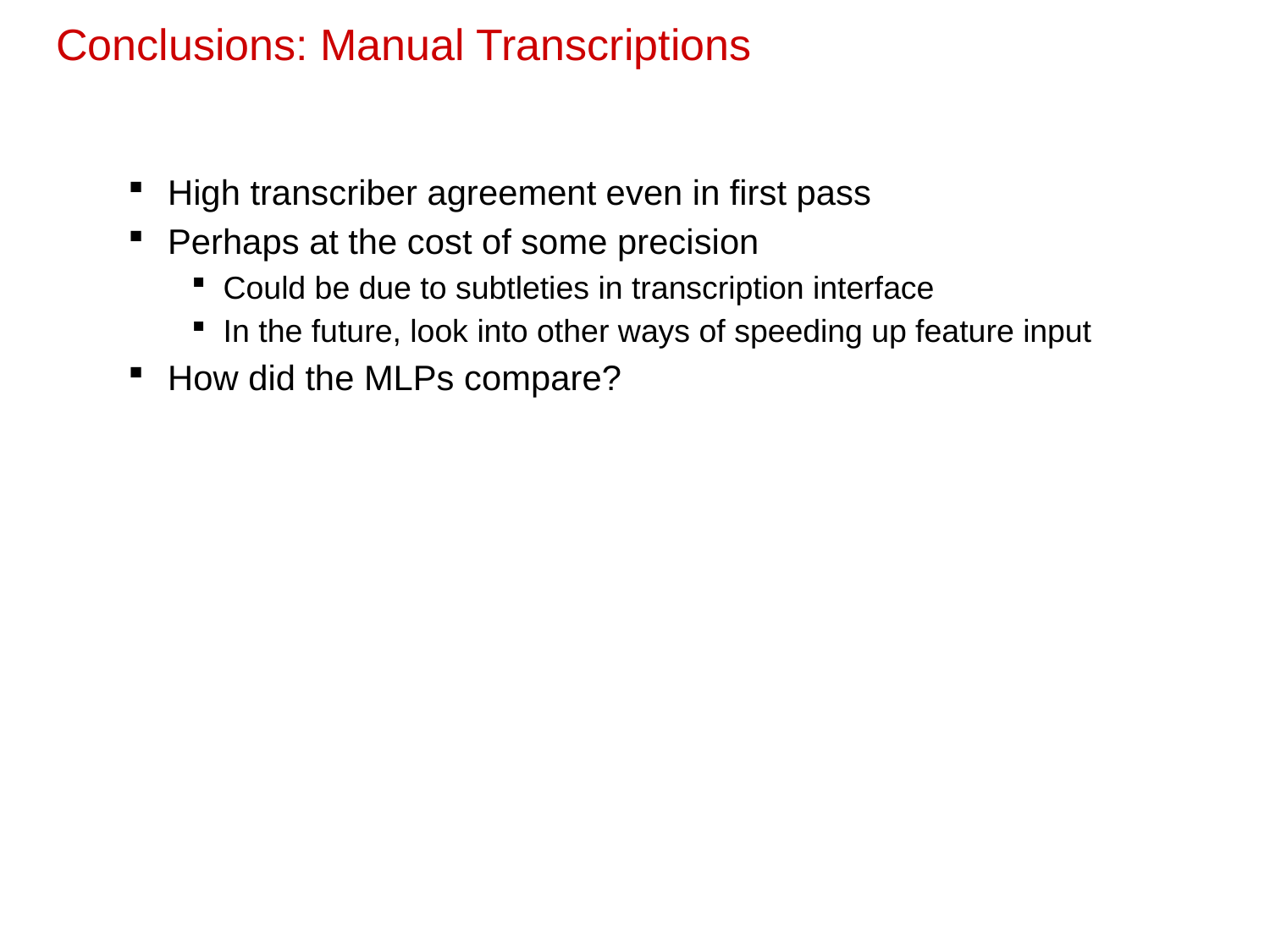

Conclusions: Manual Transcriptions
High transcriber agreement even in first pass
Perhaps at the cost of some precision
Could be due to subtleties in transcription interface
In the future, look into other ways of speeding up feature input
How did the MLPs compare?